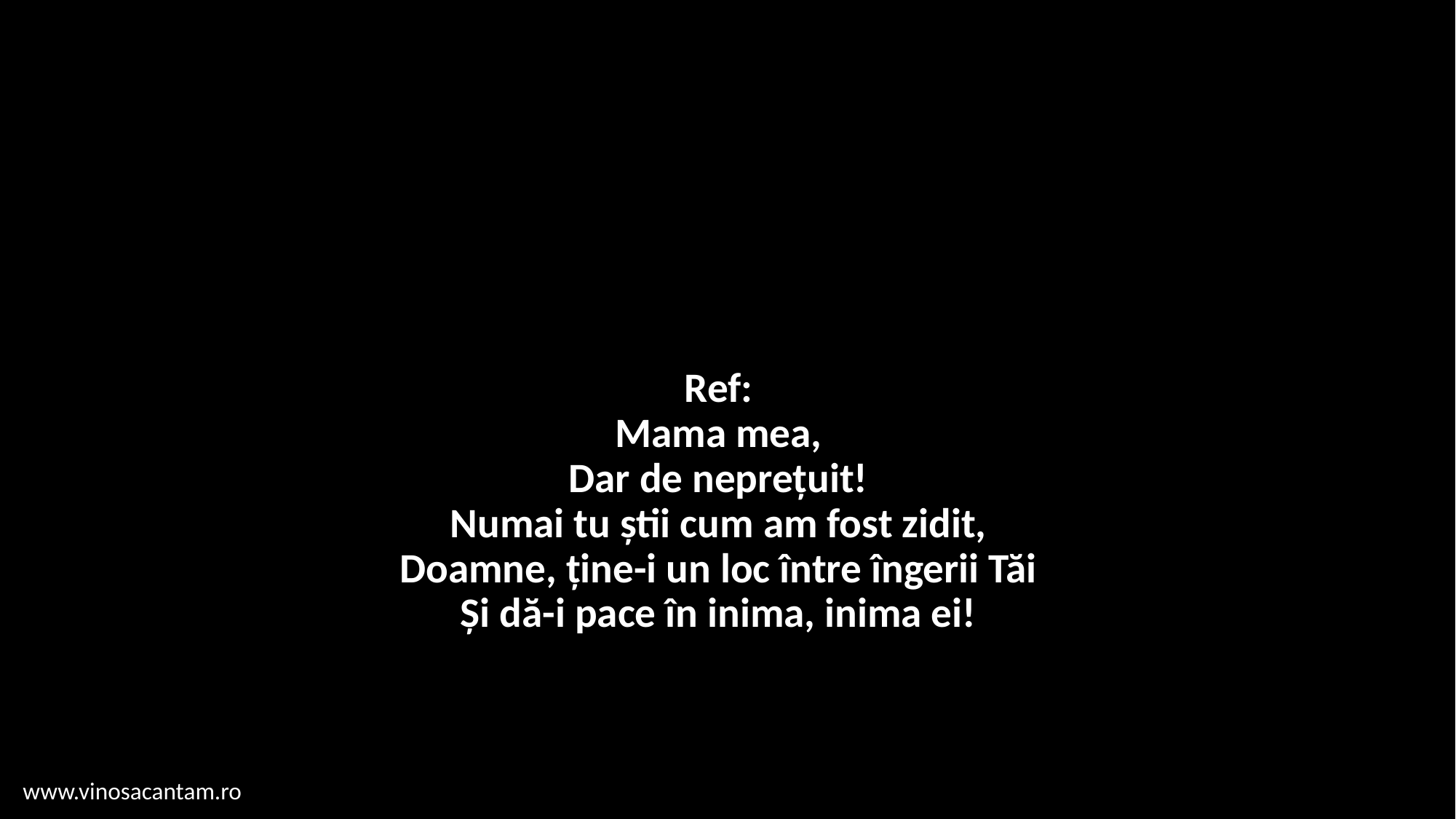

# Ref: Mama mea, Dar de neprețuit! Numai tu știi cum am fost zidit, Doamne, ține-i un loc între îngerii Tăi Și dă-i pace în inima, inima ei!
www.vinosacantam.ro